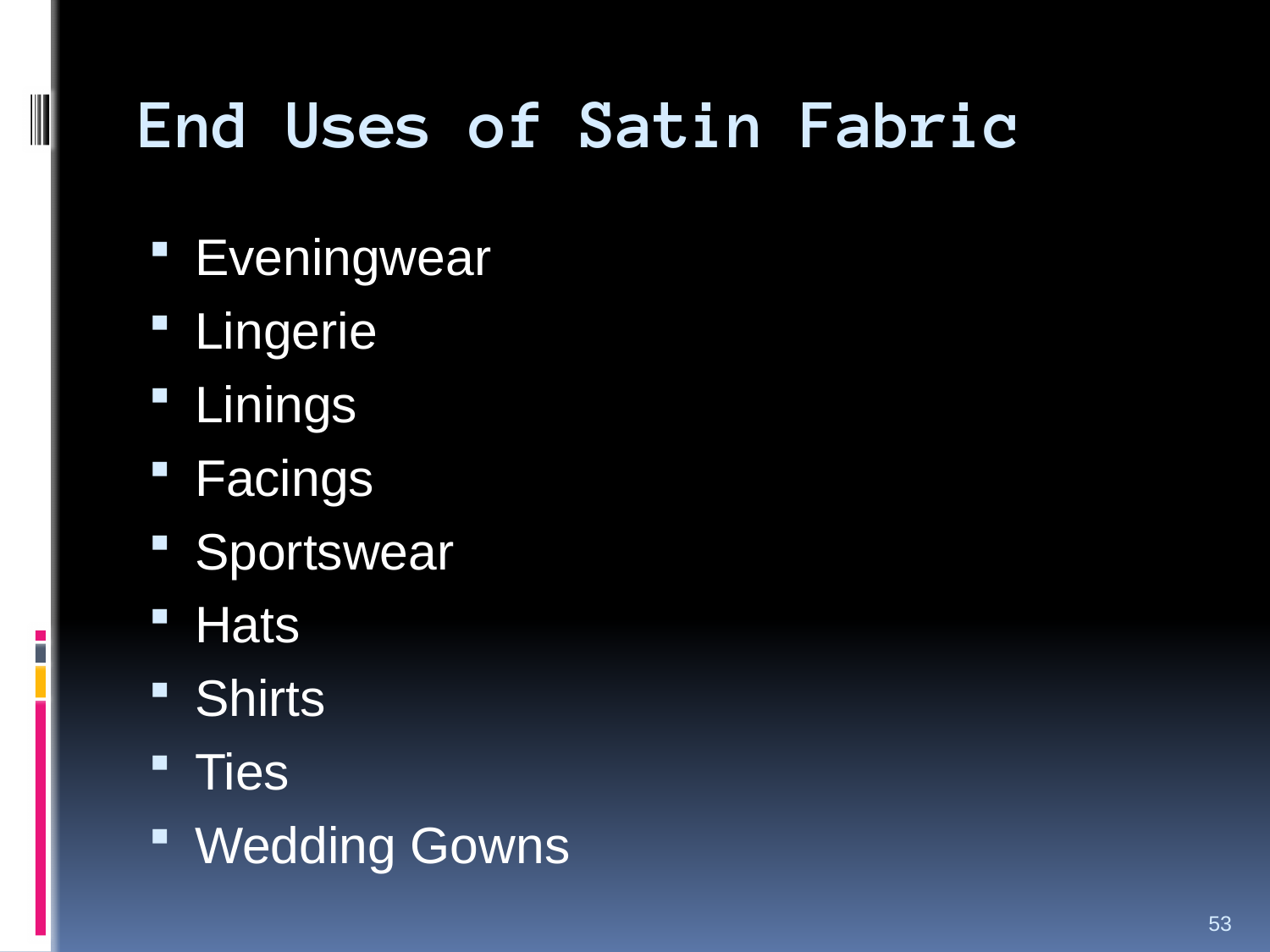

# End Uses of Satin Fabric
Eveningwear
Lingerie
Linings
Facings
Sportswear
Hats
Shirts
Ties
Wedding Gowns

53